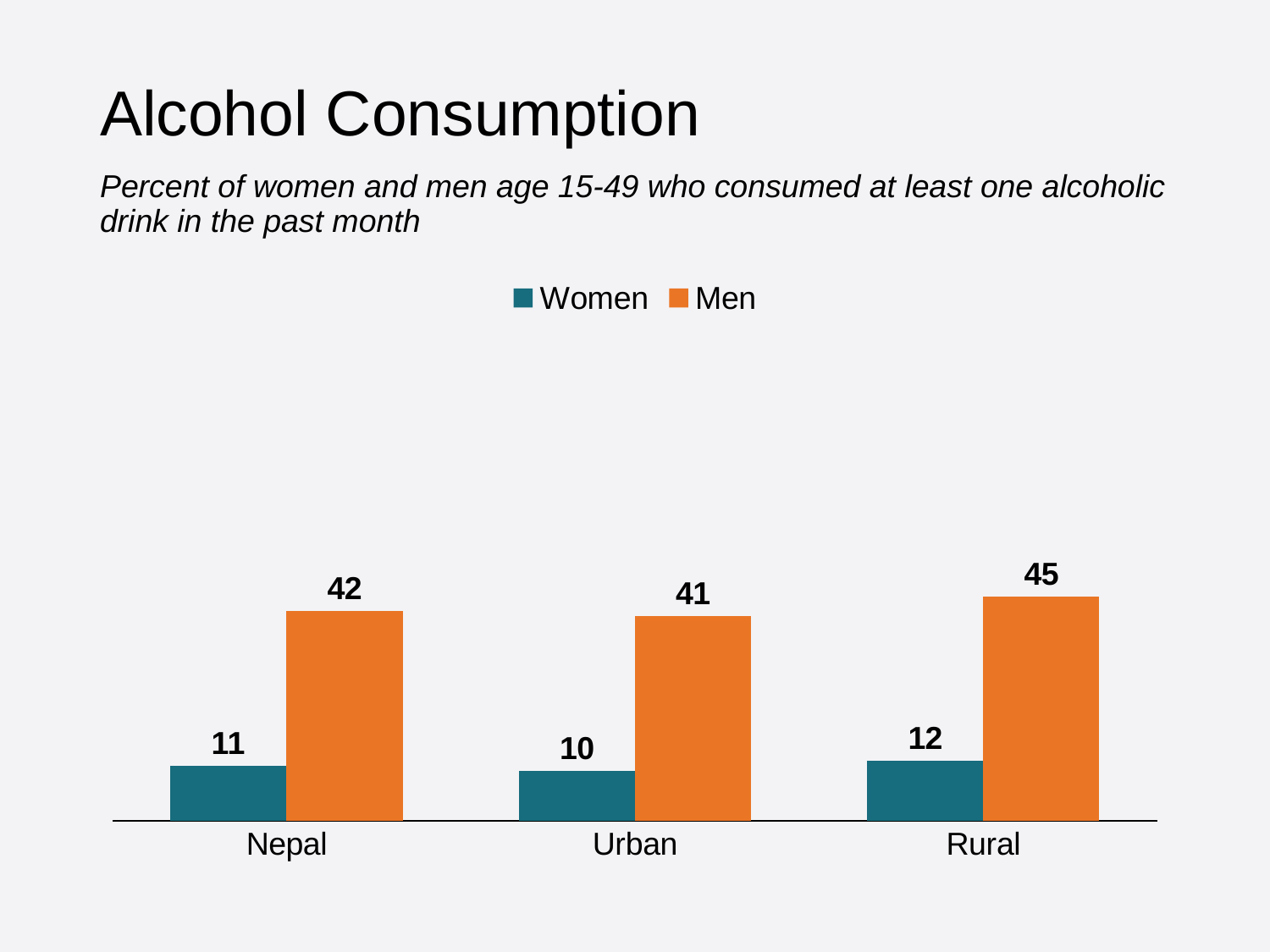

# Alcohol Consumption
Percent of women and men age 15-49 who consumed at least one alcoholic drink in the past month

### Chart

| Category | Women | Men |
|---|---|---|
| Nepal | 11.0 | 42.0 |
| Urban | 10.0 | 41.0 |
| Rural | 12.0 | 45.0 |